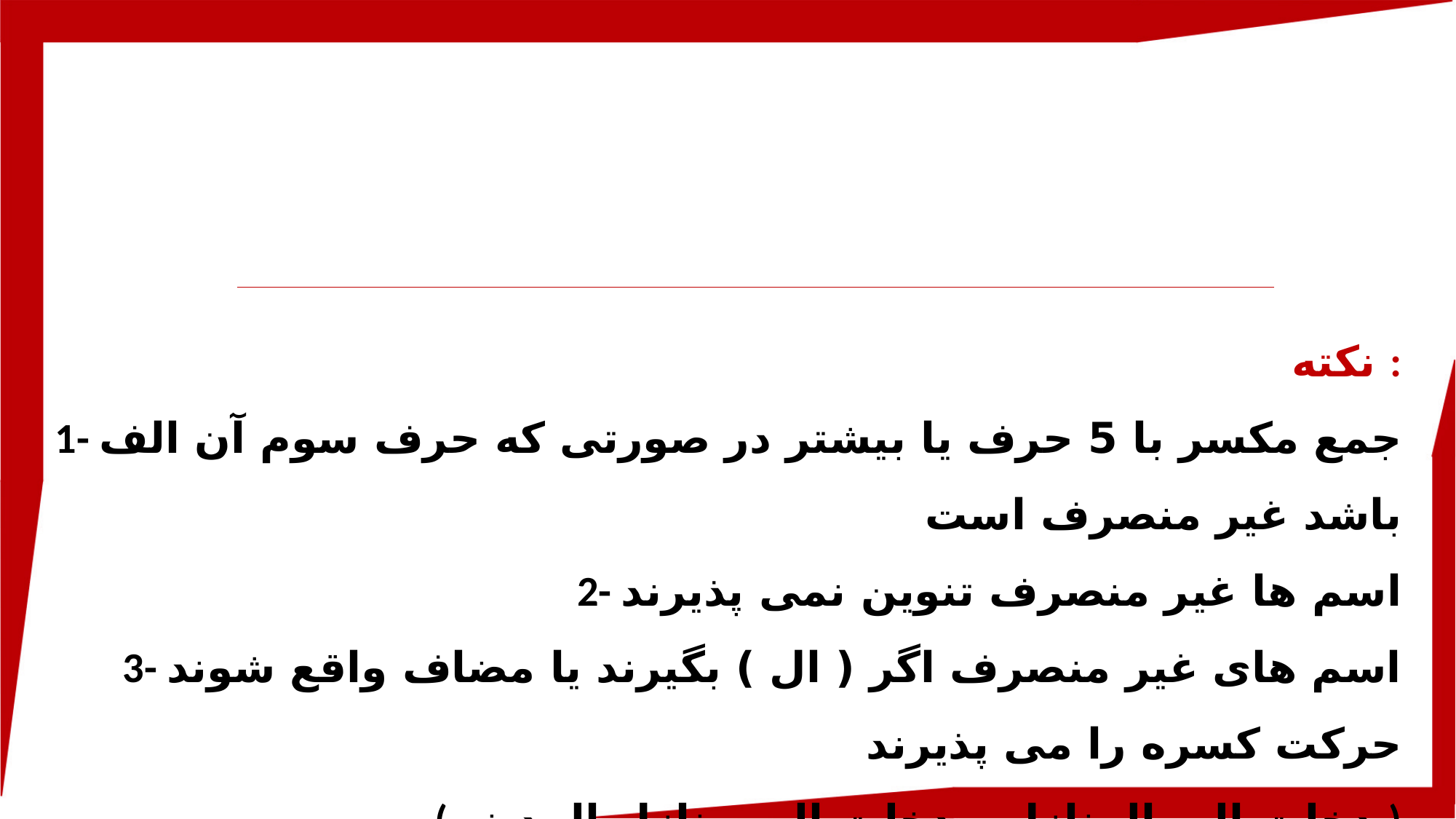

نکته :
1- جمع مکسر با 5 حرف یا بیشتر در صورتی که حرف سوم آن الف باشد غیر منصرف است
2- اسم ها غیر منصرف تنوین نمی پذیرند
3- اسم های غیر منصرف اگر ( ال ) بگیرند یا مضاف واقع شوند حرکت کسره را می پذیرند
( دخلت الی المنازل – دخلت الی منازل المدینه )